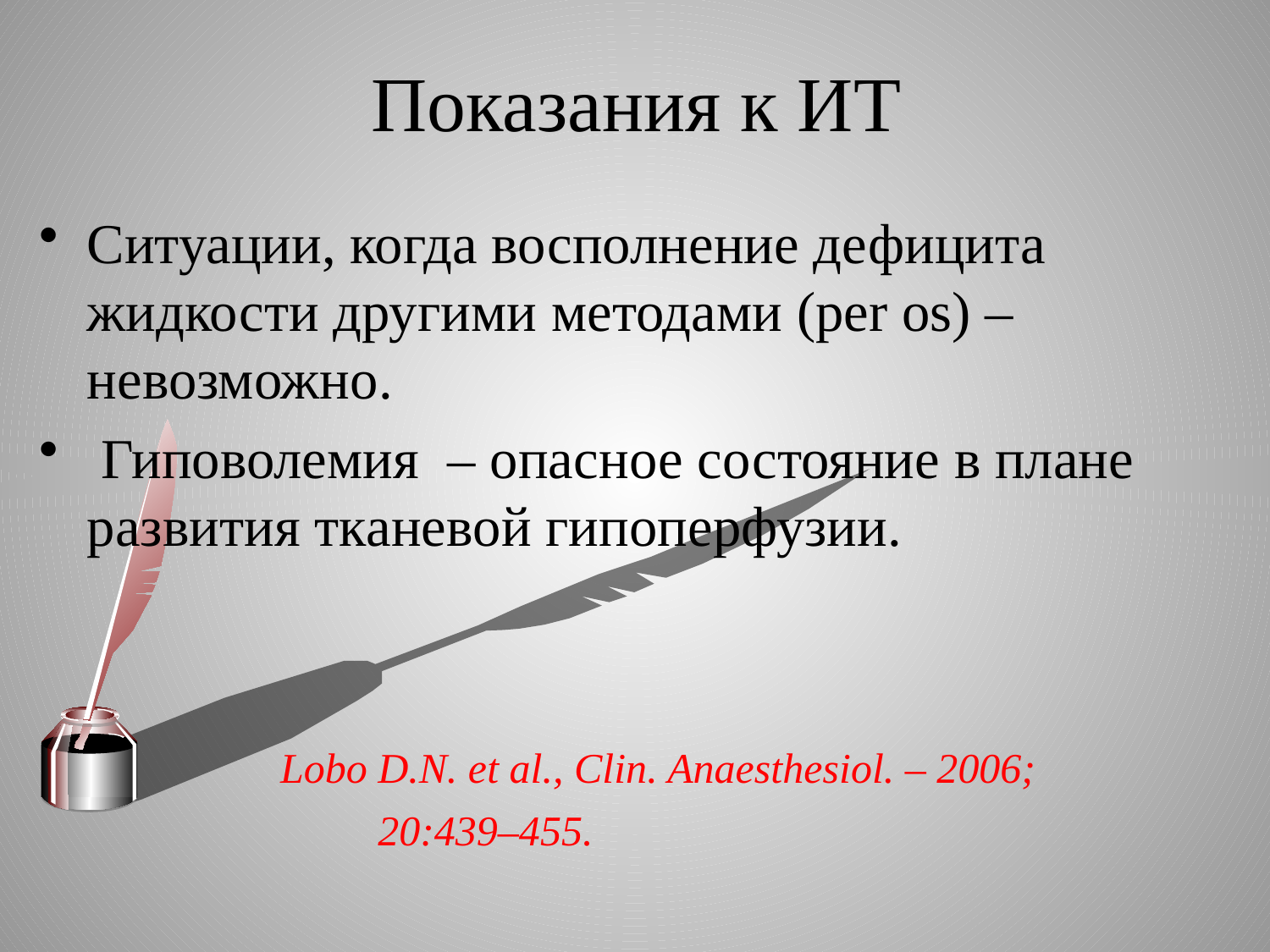

# Показания к ИТ
Ситуации, когда восполнение дефицита жидкости другими методами (per os) – невозможно.
 Гиповолемия  – опасное состояние в плане развития тканевой гипоперфузии.

                 Lobo D.N. et al., Clin. Anaesthesiol. – 2006;
                                20:439–455.